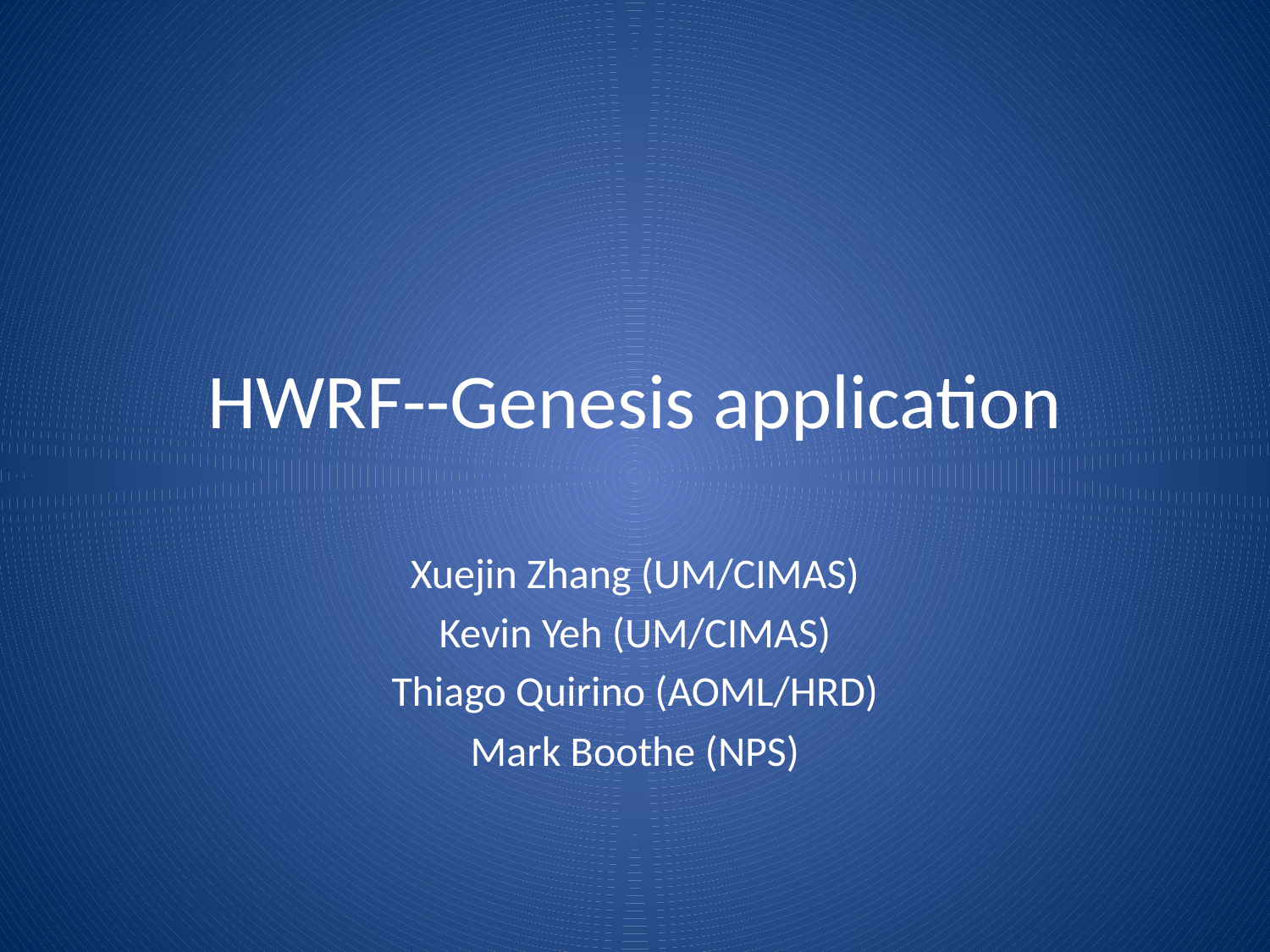

# HWRF--Genesis application
Xuejin Zhang (UM/CIMAS)
Kevin Yeh (UM/CIMAS)
Thiago Quirino (AOML/HRD)
Mark Boothe (NPS)